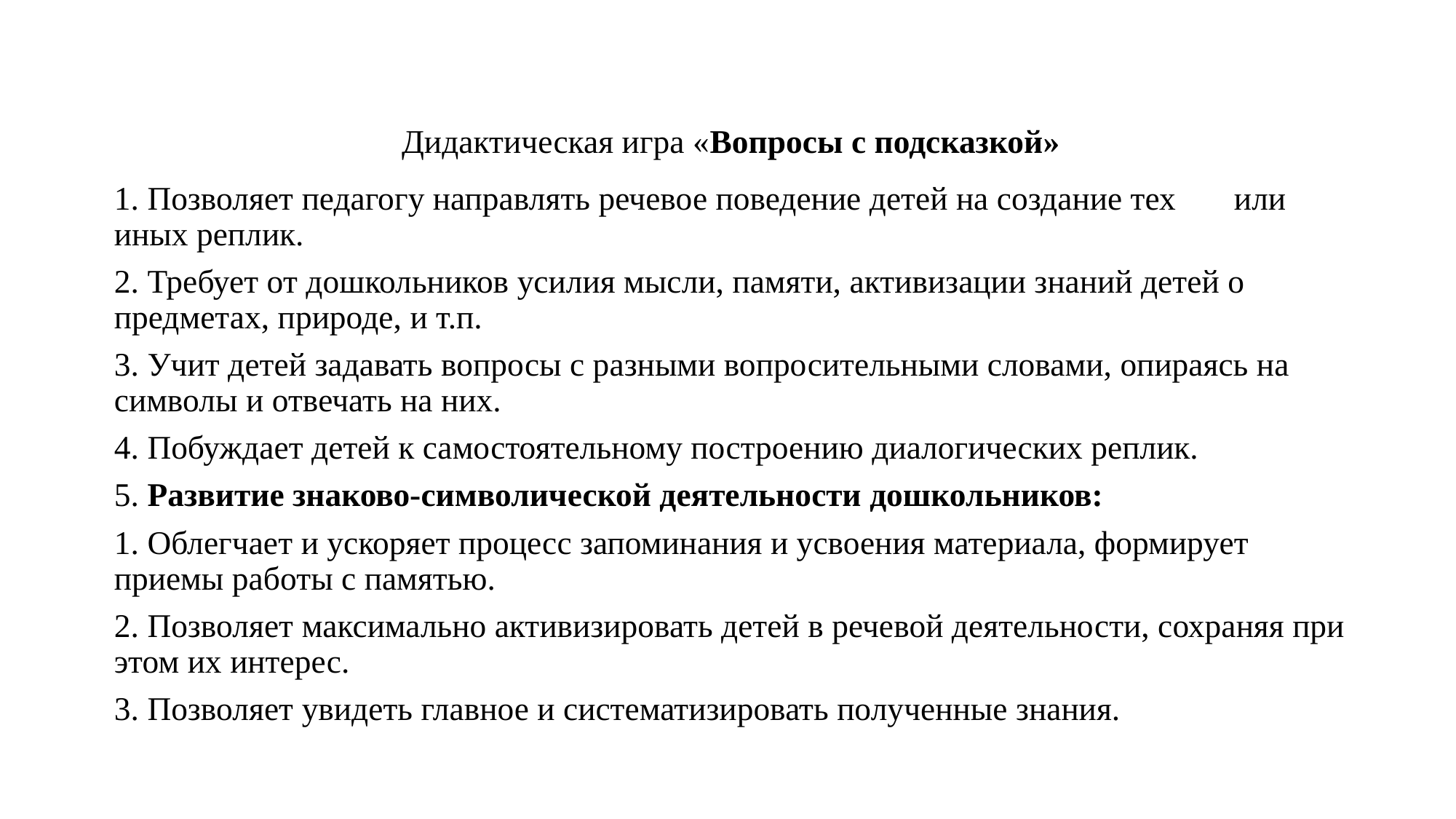

Дидактическая игра «Вопросы с подсказкой»
1. Позволяет педагогу направлять речевое поведение детей на создание тех       или иных реплик.
2. Требует от дошкольников усилия мысли, памяти, активизации знаний детей о предметах, природе, и т.п..
3. Учит детей задавать вопросы с разными вопросительными словами, опираясь на символы и отвечать на них.
4. Побуждает детей к самостоятельному построению диалогических реплик.
5. Развитие знаково-символической деятельности дошкольников:
1. Облегчает и ускоряет процесс запоминания и усвоения материала, формирует приемы работы с памятью.
2. Позволяет максимально активизировать детей в речевой деятельности, сохраняя при этом их интерес.
3. Позволяет увидеть главное и систематизировать полученные знания.